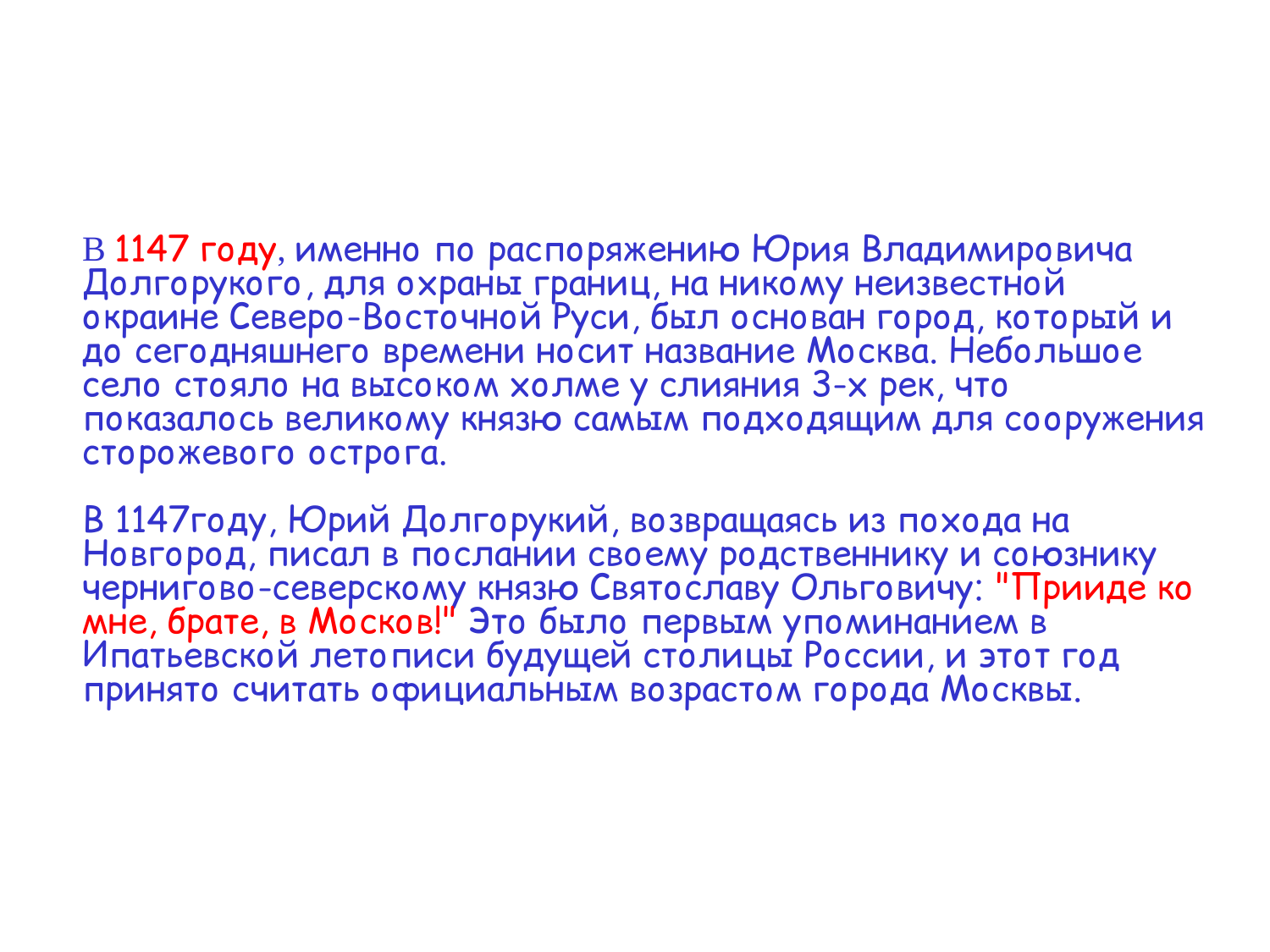

В 1147 году, именно по распоряжению Юрия Владимировича Долгорукого, для охраны границ, на никому неизвестной окраине Северо-Восточной Руси, был основан город, который и до сегодняшнего времени носит название Москва. Небольшое село стояло на высоком холме у слияния 3-х рек, что показалось великому князю самым подходящим для сооружения сторожевого острога.
В 1147году, Юрий Долгорукий, возвращаясь из похода на Новгород, писал в послании своему родственнику и союзнику чернигово-северскому князю Святославу Ольговичу: "Прииде ко мне, брате, в Москов!" Это было первым упоминанием в Ипатьевской летописи будущей столицы России, и этот год принято считать официальным возрастом города Москвы.